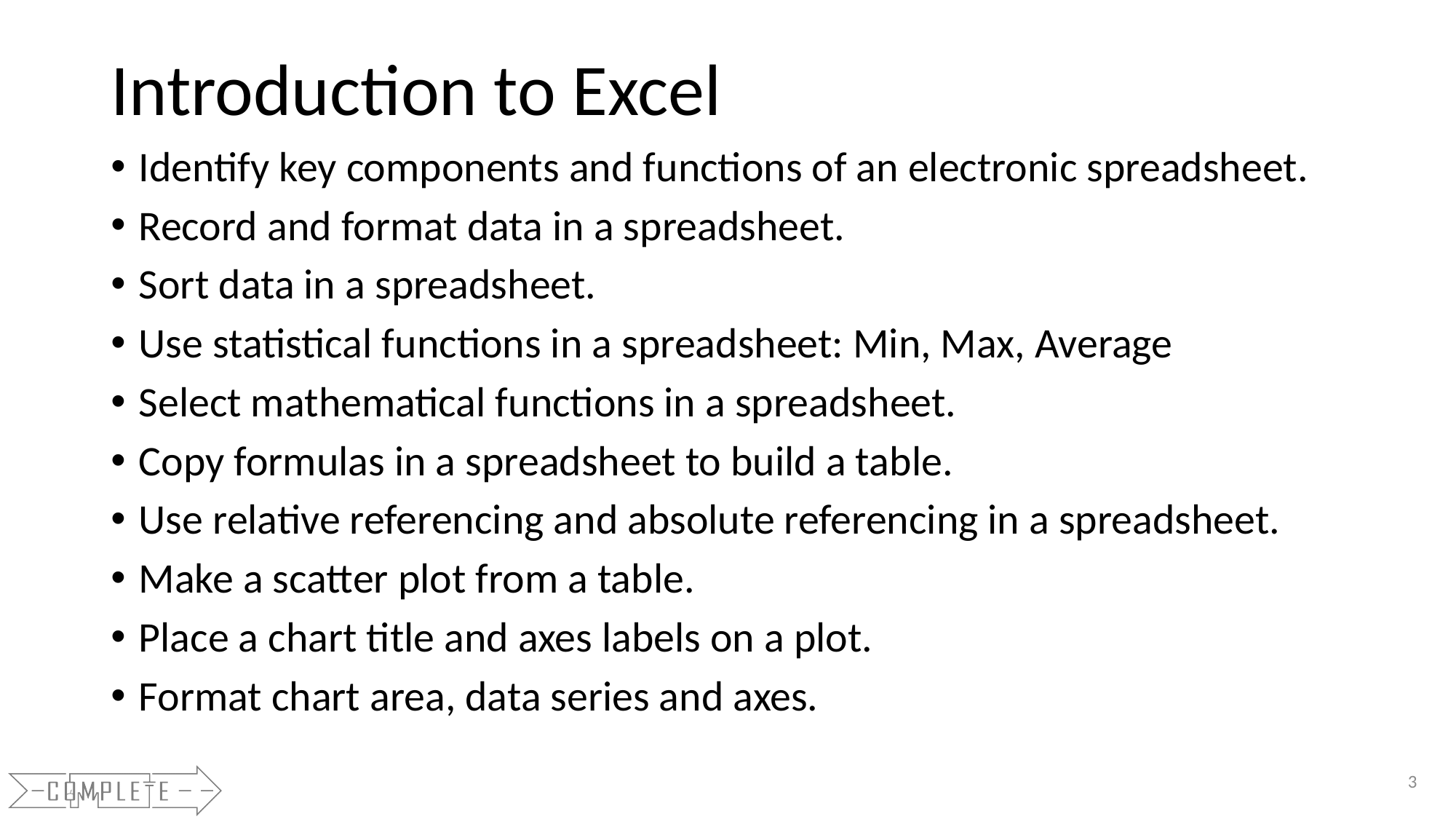

# Introduction to Excel
Identify key components and functions of an electronic spreadsheet.
Record and format data in a spreadsheet.
Sort data in a spreadsheet.
Use statistical functions in a spreadsheet: Min, Max, Average
Select mathematical functions in a spreadsheet.
Copy formulas in a spreadsheet to build a table.
Use relative referencing and absolute referencing in a spreadsheet.
Make a scatter plot from a table.
Place a chart title and axes labels on a plot.
Format chart area, data series and axes.
3